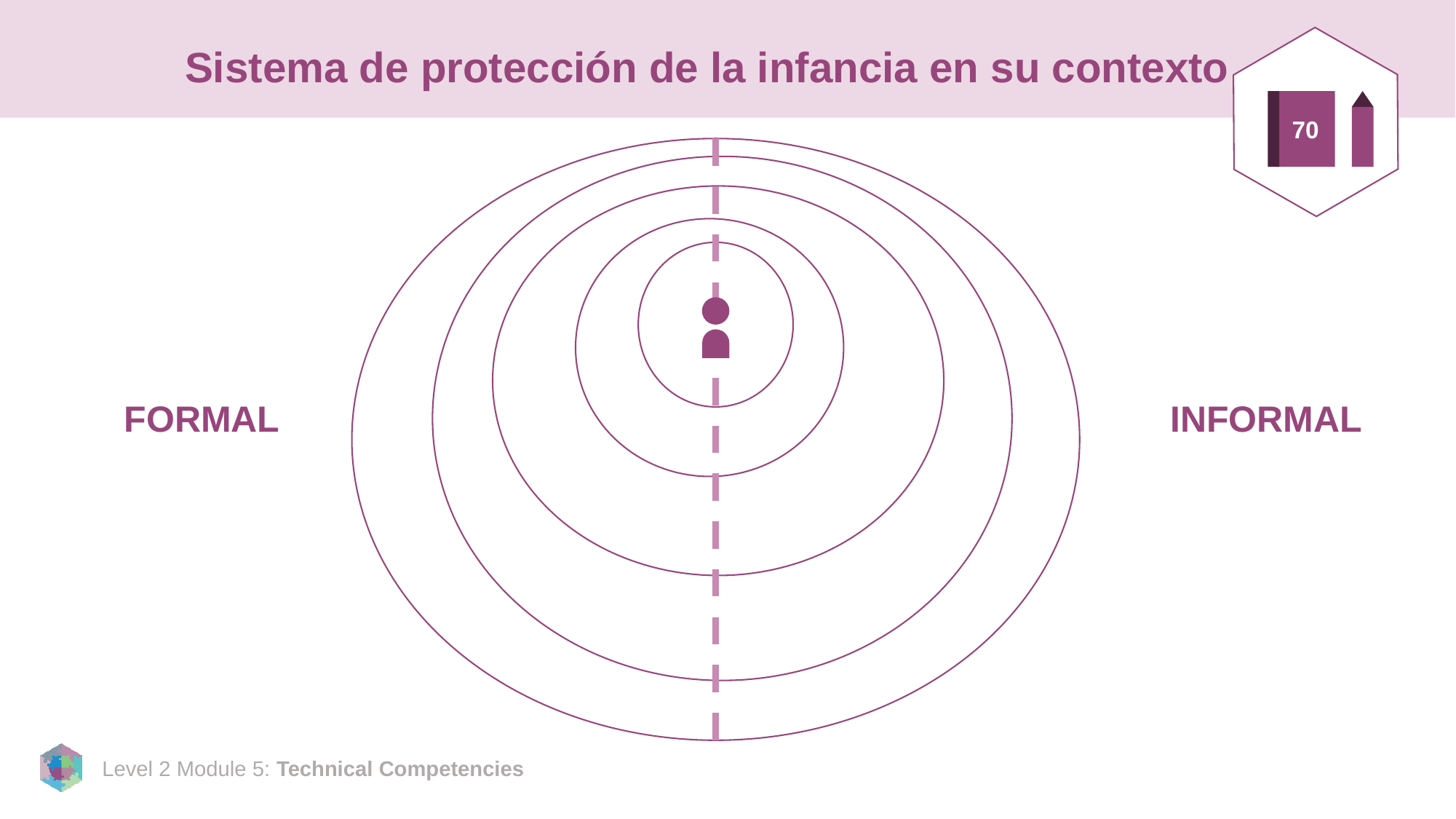

# Sistema de protección de la infancia en su contexto

70

FORMAL
INFORMAL